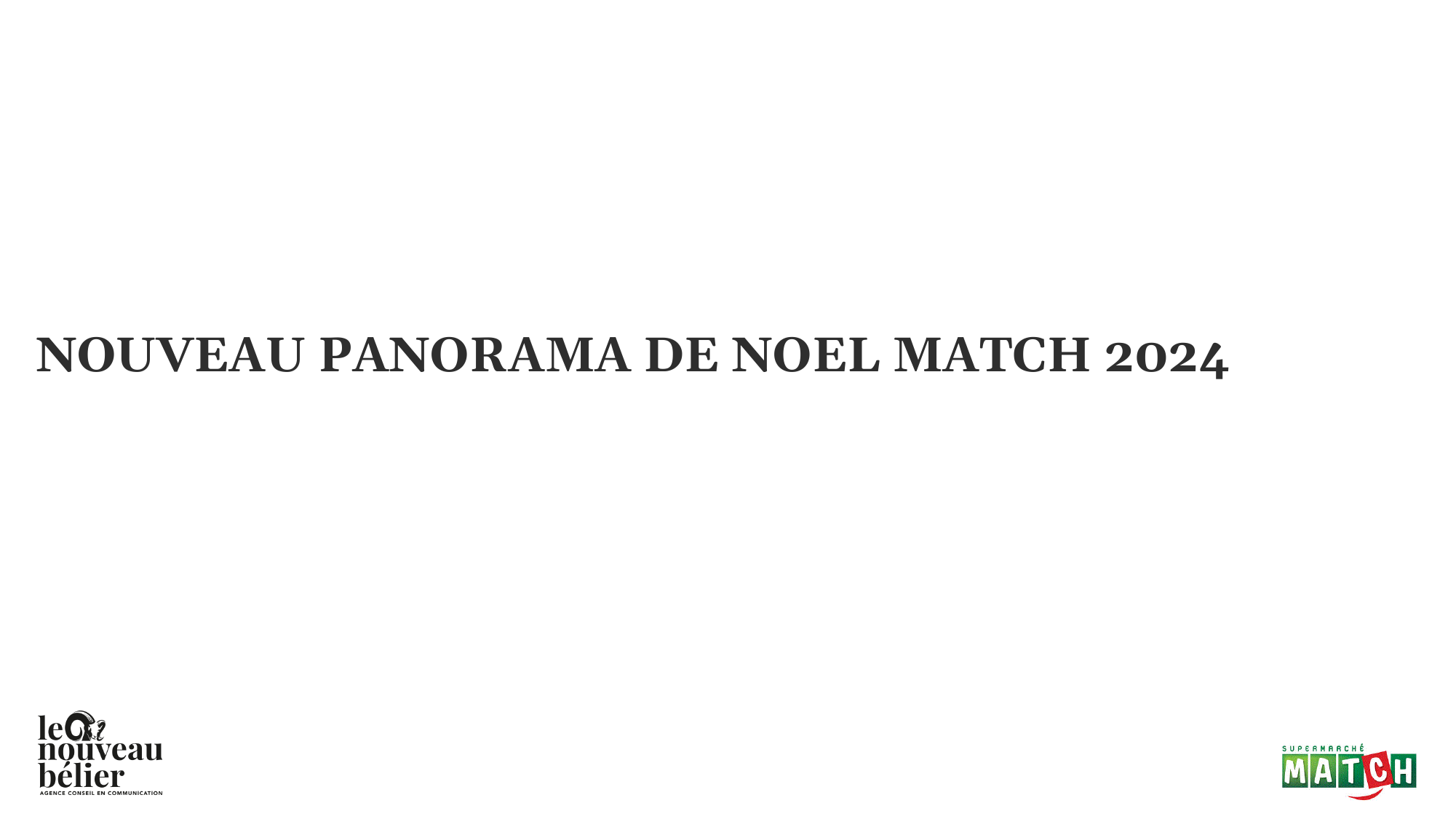

# NOUVEAU PANORAMA DE NOEL MATCH 2024